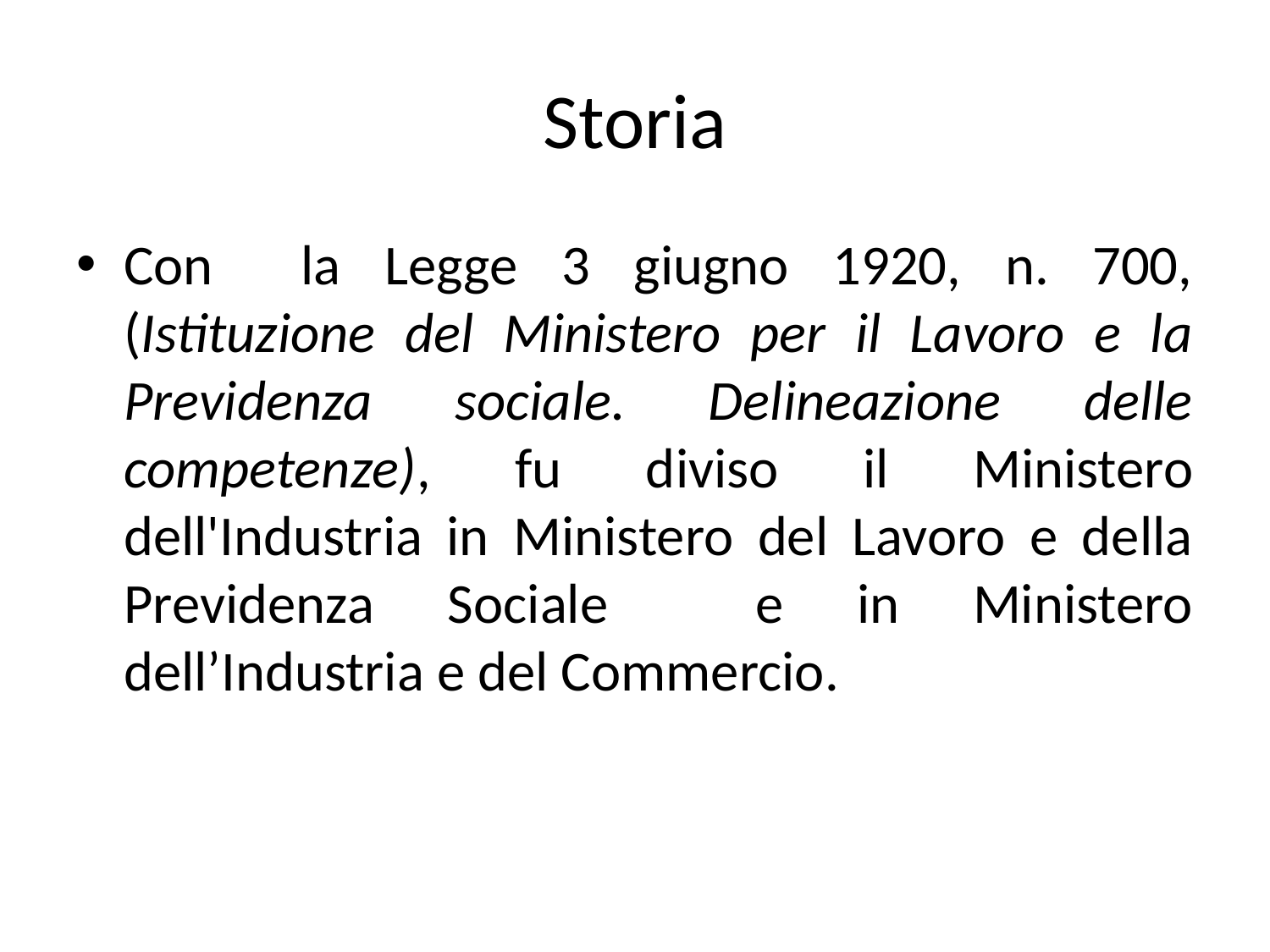

# Storia
Con  la Legge 3 giugno 1920, n. 700, (Istituzione del Ministero per il Lavoro e la Previdenza sociale. Delineazione delle competenze), fu diviso il Ministero dell'Industria in Ministero del Lavoro e della Previdenza Sociale  e in Ministero dell’Industria e del Commercio.